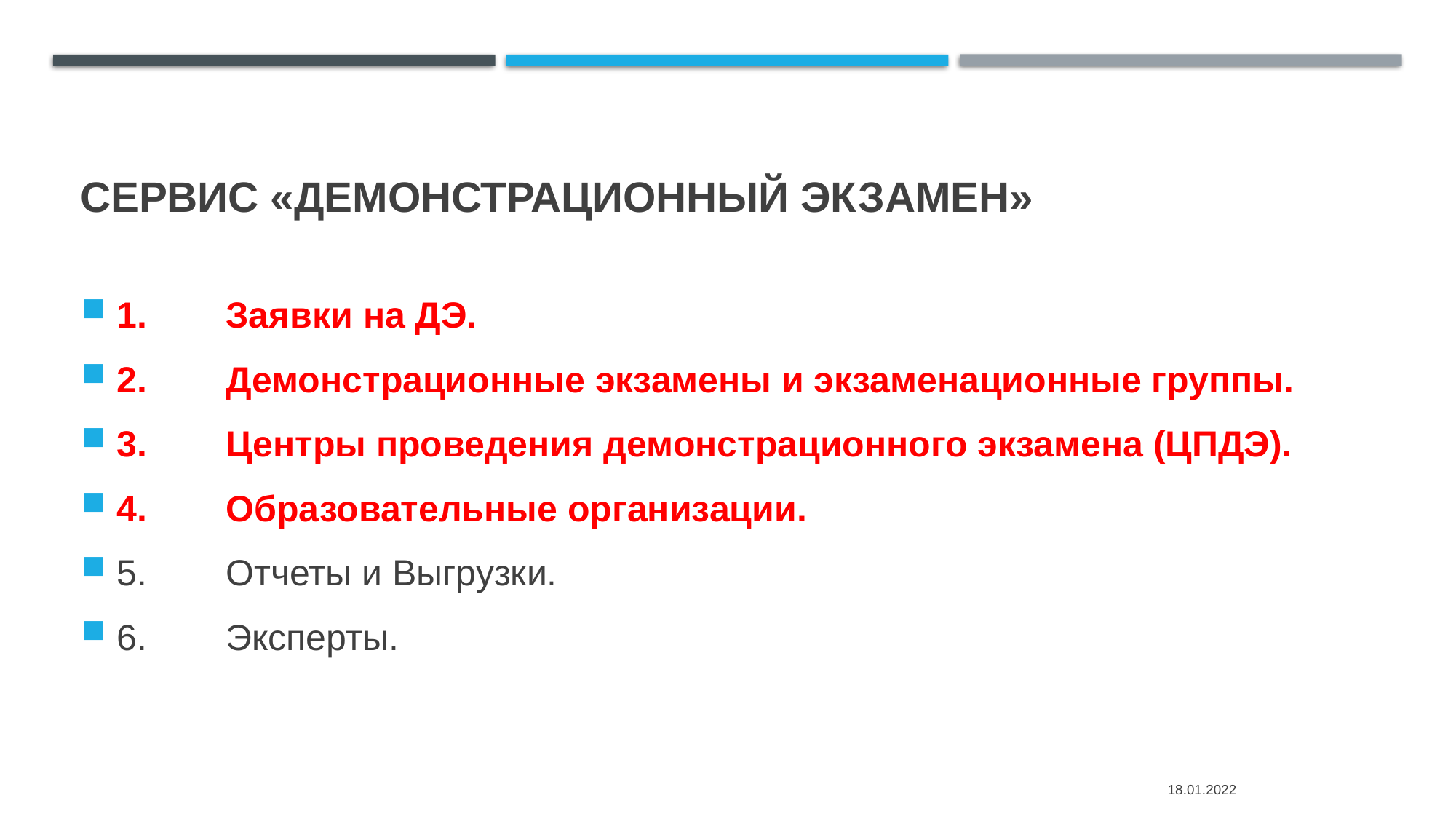

# Сервис «Демонстрационный экзамен»
1.	Заявки на ДЭ.
2.	Демонстрационные экзамены и экзаменационные группы.
3.	Центры проведения демонстрационного экзамена (ЦПДЭ).
4.	Образовательные организации.
5.	Отчеты и Выгрузки.
6.	Эксперты.

18.01.2022